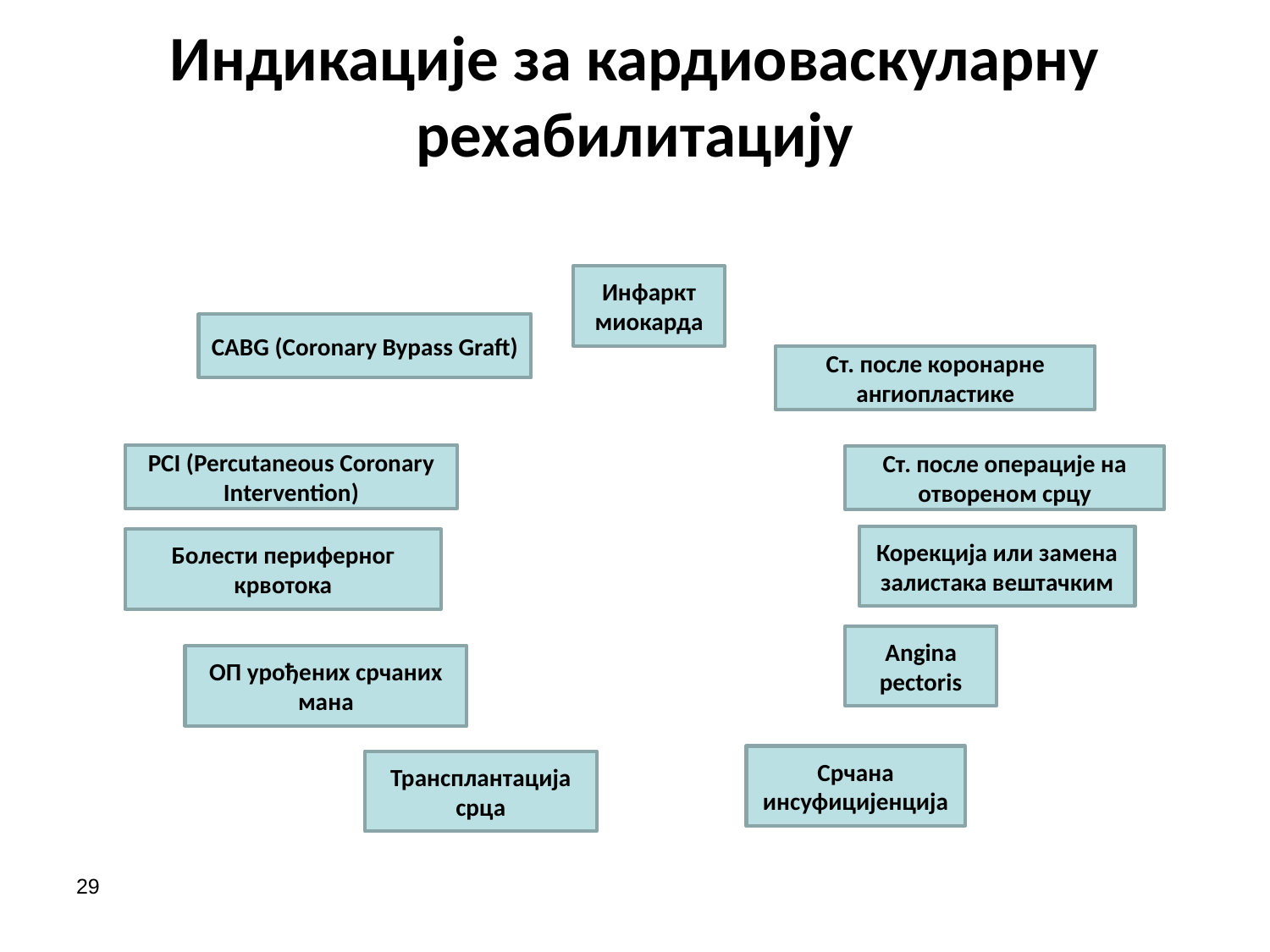

# Индикације за кардиоваскуларну рехабилитацију
Инфаркт миокарда

CABG (Coronary Bypass Graft)

Ст. после коронарне ангиопластике
PCI (Percutaneous Coronary Intervention)
Ст. после операције на отвореном срцу
Корекција или замена залистака вештачким
Болести периферног крвотока
Angina pectoris
OП урођених срчаних мана
Срчана инсуфицијенција
Трансплантација срца
29